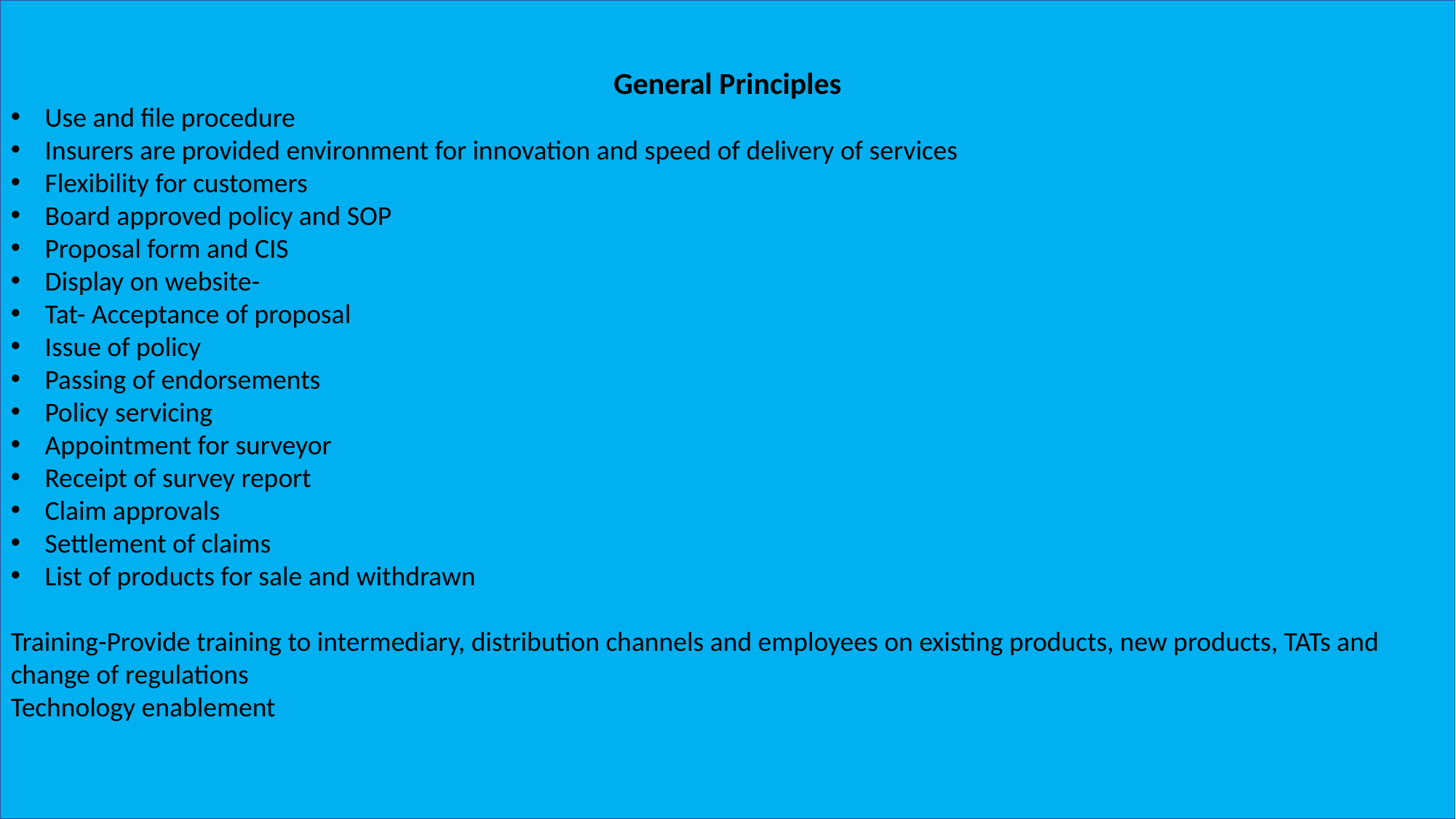

General Principles
Use and file procedure
Insurers are provided environment for innovation and speed of delivery of services
Flexibility for customers
Board approved policy and SOP
Proposal form and CIS
Display on website-
Tat- Acceptance of proposal
Issue of policy
Passing of endorsements
Policy servicing
Appointment for surveyor
Receipt of survey report
Claim approvals
Settlement of claims
List of products for sale and withdrawn

Training-Provide training to intermediary, distribution channels and employees on existing products, new products, TATs and change of regulations
Technology enablement